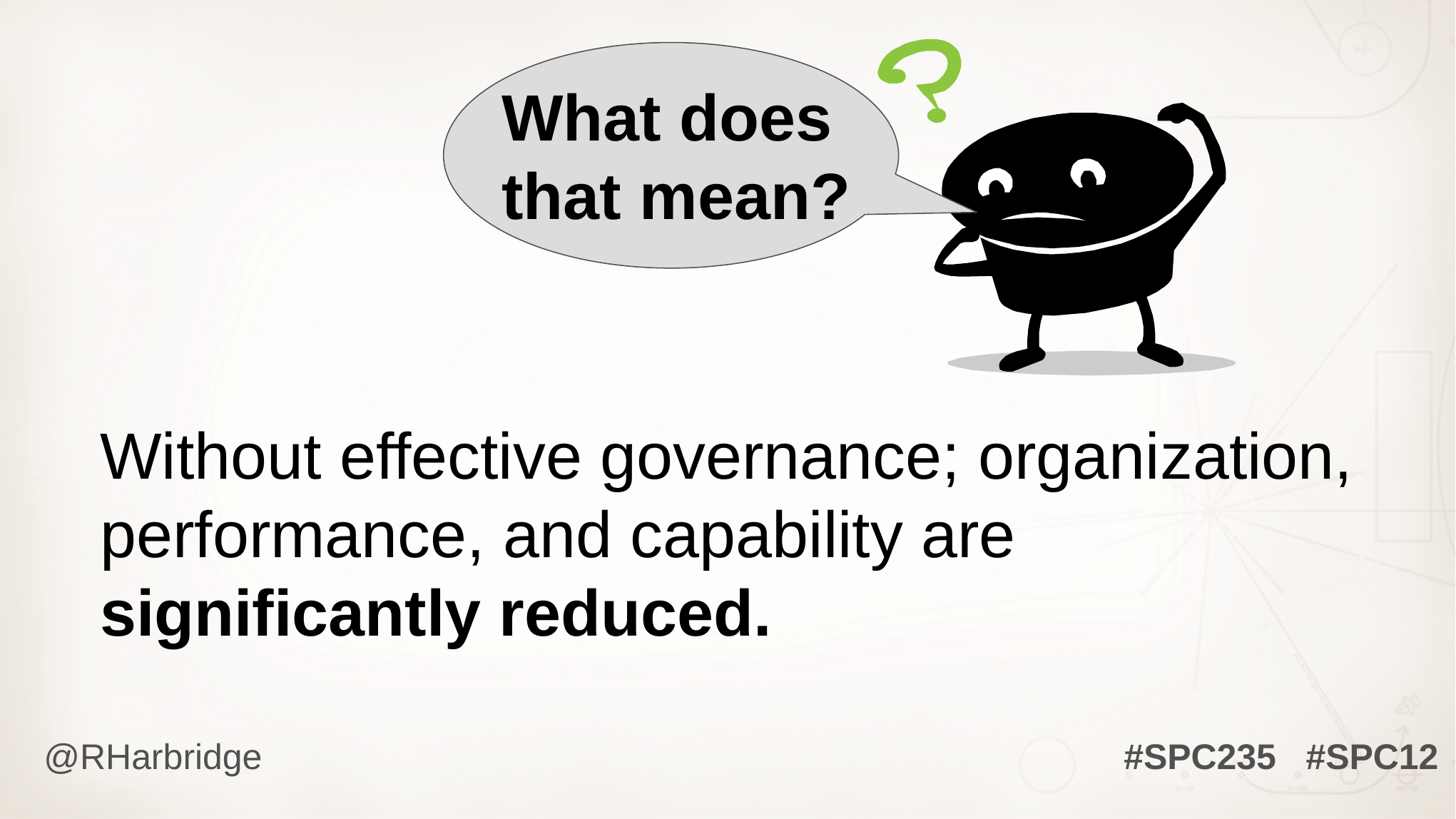

What does that mean?
Without effective governance; organization, performance, and capability are significantly reduced.